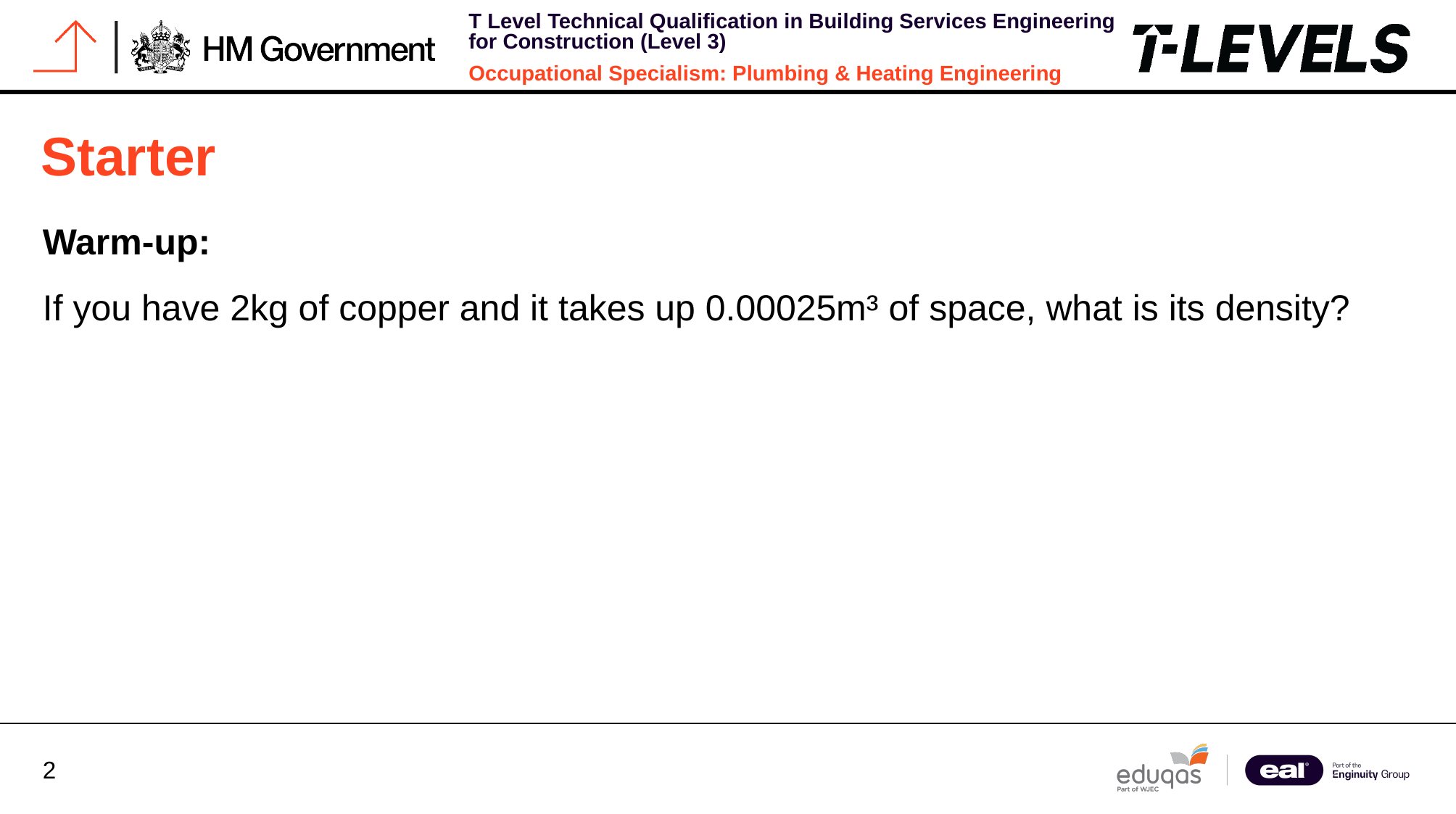

# Starter
Warm-up:
If you have 2kg of copper and it takes up 0.00025m³ of space, what is its density?